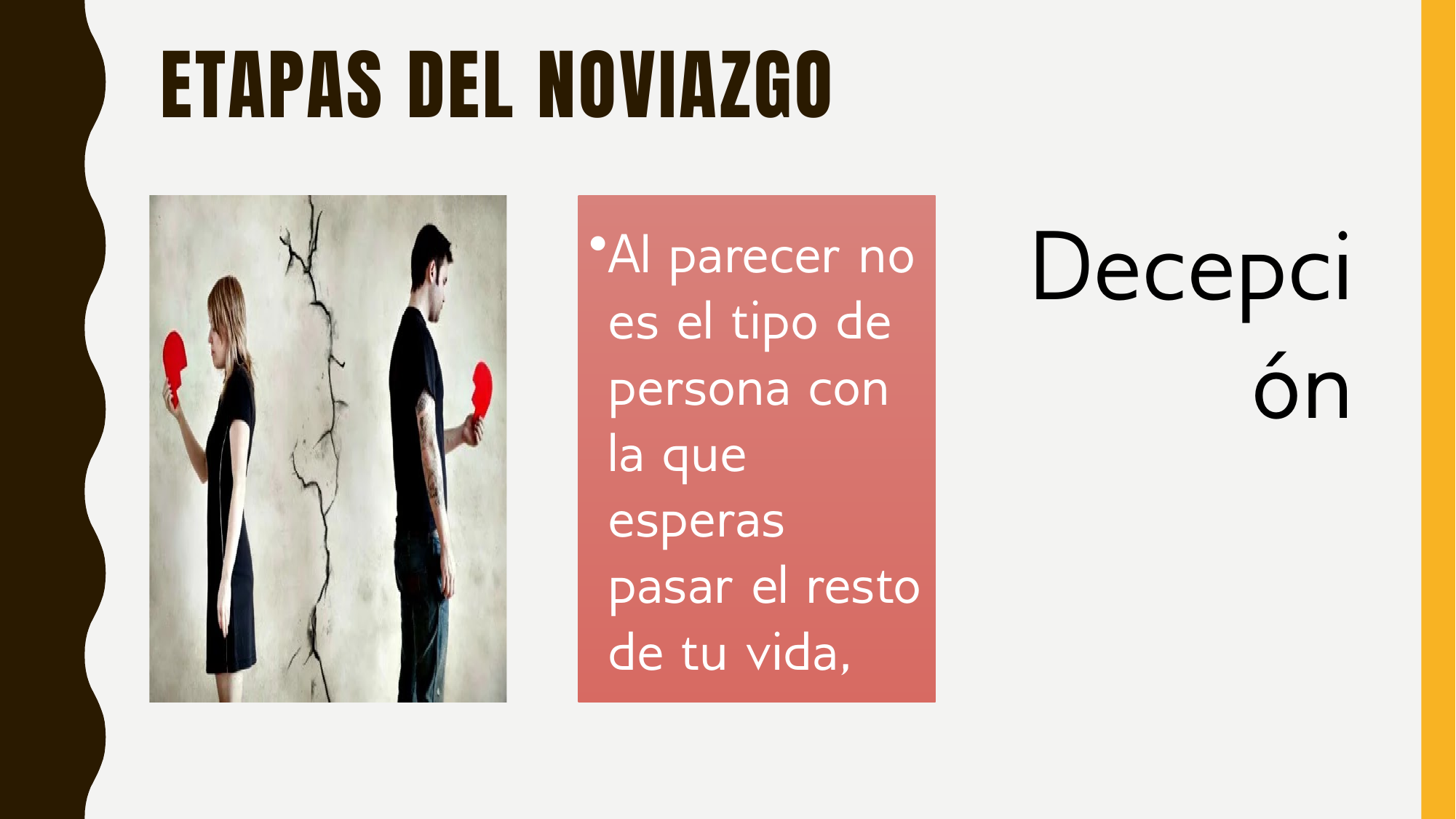

# Etapas del noviazgo
Decepción
Al parecer no es el tipo de persona con la que esperas pasar el resto de tu vida,